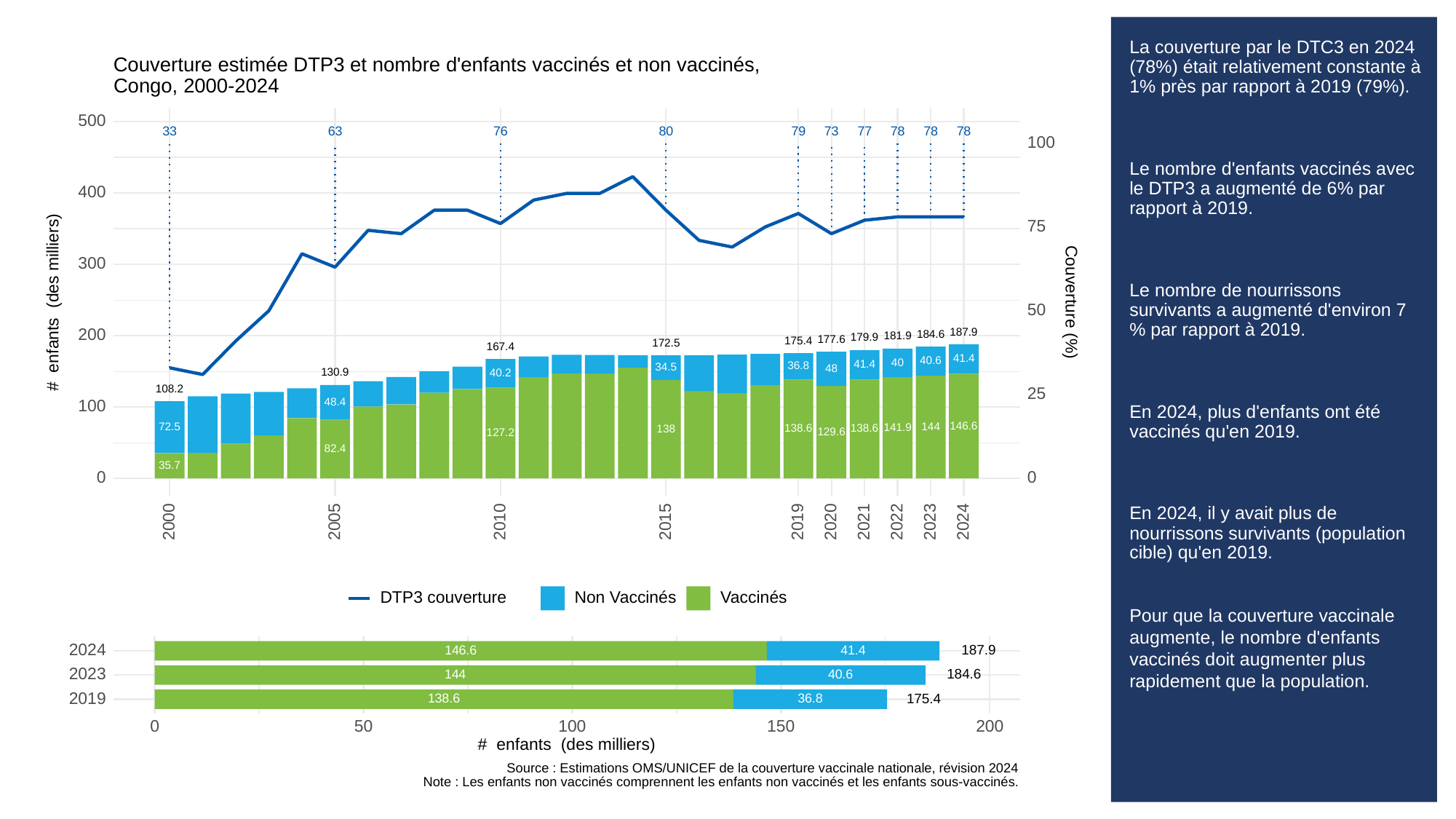

# La couverture par le DTC3 en 2024 (78%) était relativement constante à 1% près par rapport à 2019 (79%).

Le nombre d'enfants vaccinés avec le DTP3 a augmenté de 6% par rapport à 2019.

Le nombre de nourrissons survivants a augmenté d'environ 7 % par rapport à 2019.

En 2024, plus d'enfants ont été vaccinés qu'en 2019.

En 2024, il y avait plus de nourrissons survivants (population cible) qu'en 2019.

Pour que la couverture vaccinale augmente, le nombre d'enfants vaccinés doit augmenter plus rapidement que la population.

Couverture estimée DTP3 et nombre d'enfants vaccinés et non vaccinés,
Congo, 2000-2024

500

33
63
73
76
80
79
78
78
78
77
100

400

75

300

#  enfants  (des milliers)
Couverture (%)

50
187.9
200
184.6
181.9
179.9
177.6

175.4
172.5
167.4

41.4

40.6
40

41.4
36.8
34.5
48

130.9
40.2

108.2

25

48.4
100

146.6
72.5
144
141.9
138.6
138.6
138
129.6
127.2

82.4

35.7
0
0

2023
2000
2005
2010
2015
2019
2020
2021
2022
2024

DTP3 couverture
Non Vaccinés
Vaccinés

2024
187.9
146.6
41.4

2023
184.6
40.6
144

2019
175.4
138.6
36.8

0
50
100
150
200
#  enfants  (des milliers)
Source : Estimations OMS/UNICEF de la couverture vaccinale nationale, révision 2024
Note : Les enfants non vaccinés comprennent les enfants non vaccinés et les enfants sous-vaccinés.